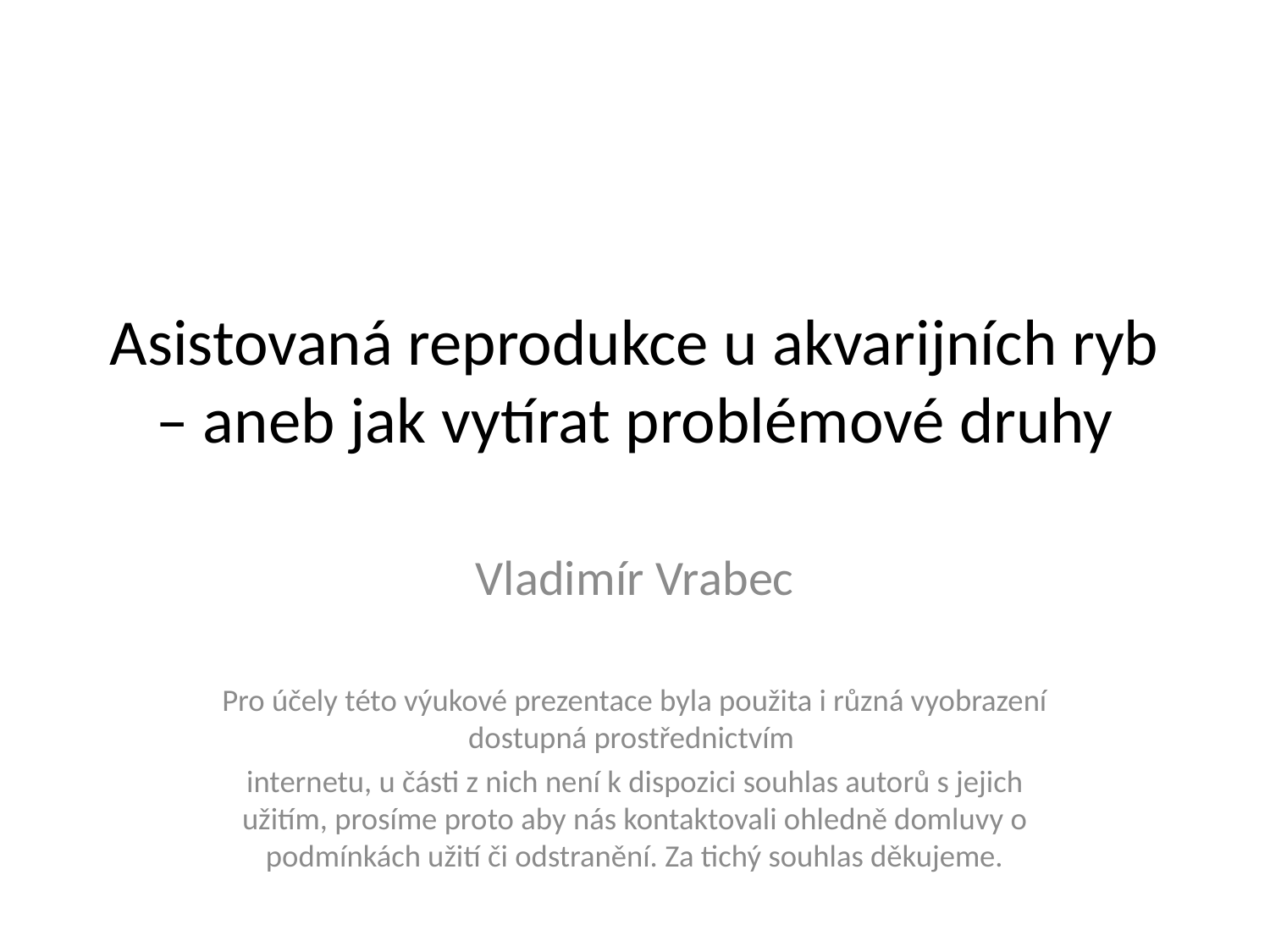

# Asistovaná reprodukce u akvarijních ryb – aneb jak vytírat problémové druhy
Vladimír Vrabec

Pro účely této výukové prezentace byla použita i různá vyobrazení dostupná prostřednictvím
internetu, u části z nich není k dispozici souhlas autorů s jejich užitím, prosíme proto aby nás kontaktovali ohledně domluvy o podmínkách užití či odstranění. Za tichý souhlas děkujeme.